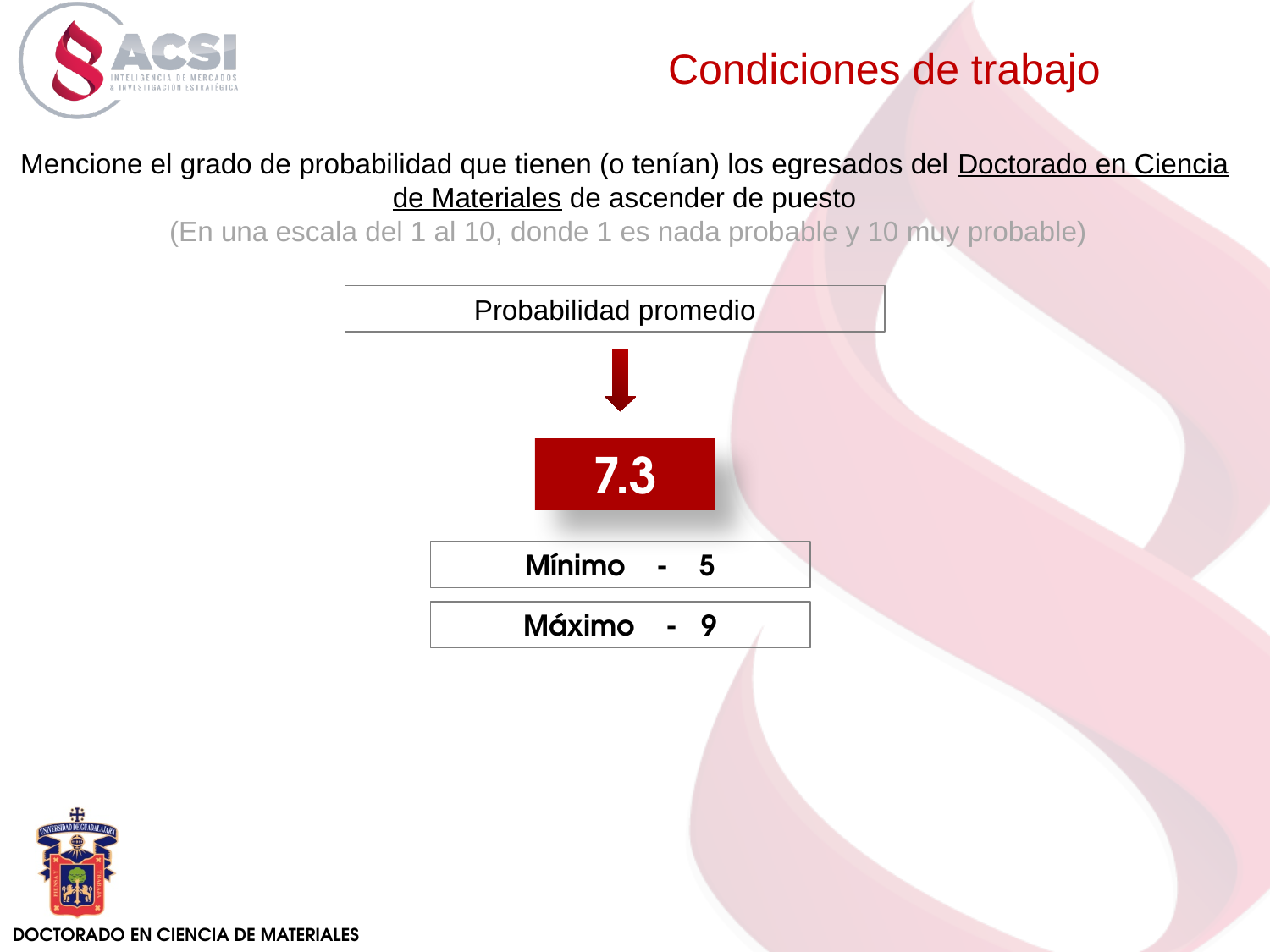

Condiciones de trabajo
Mencione el grado de probabilidad que tienen (o tenían) los egresados del Doctorado en Ciencia de Materiales de ascender de puesto
 (En una escala del 1 al 10, donde 1 es nada probable y 10 muy probable)
Probabilidad promedio

7.3
Mínimo    -    5
Máximo    -   9